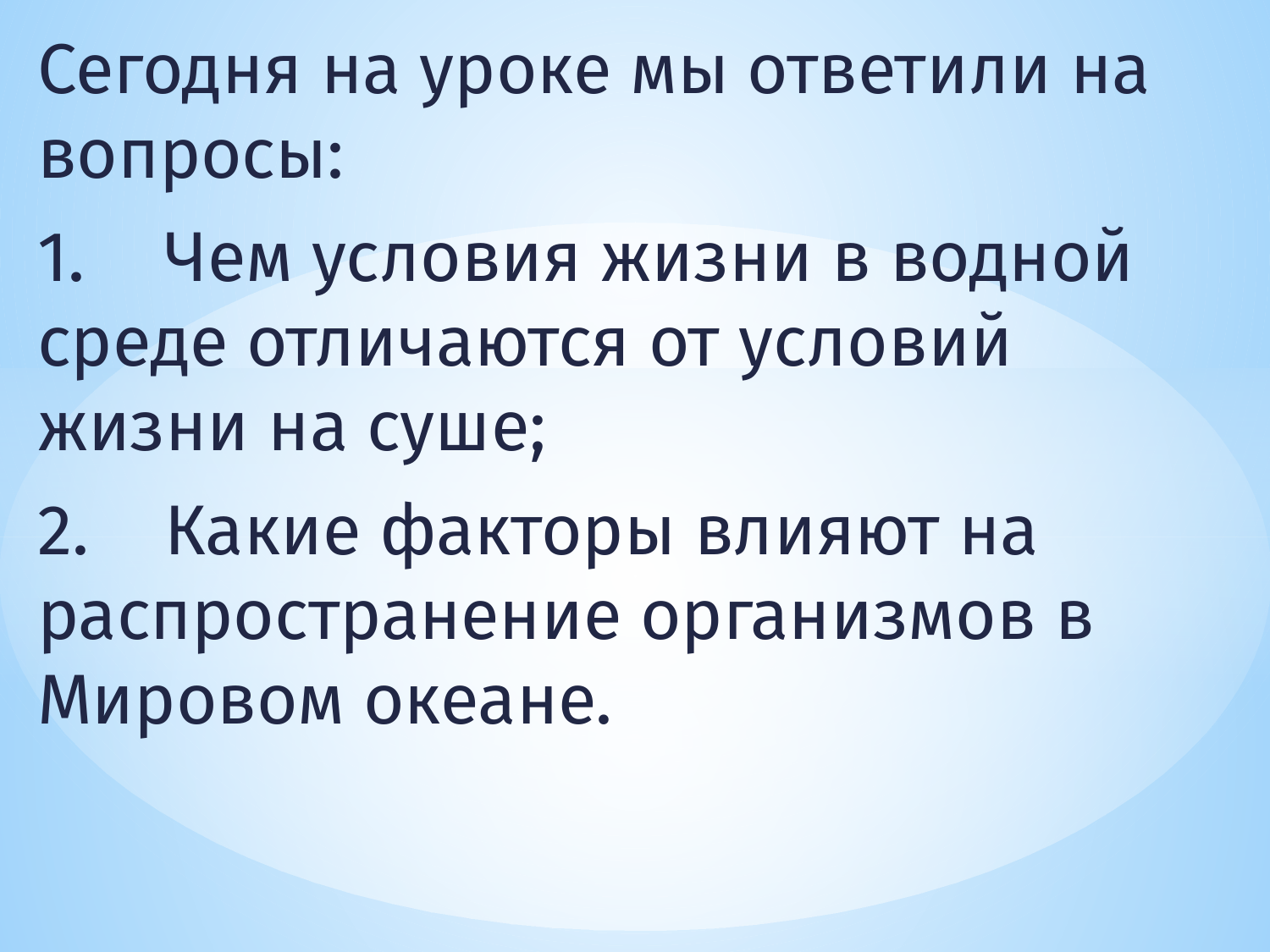

Сегодня на уроке мы ответили на вопросы:
1.	Чем условия жизни в водной среде отличаются от условий жизни на суше;
2.	Какие факторы влияют на распространение организмов в Мировом океане.